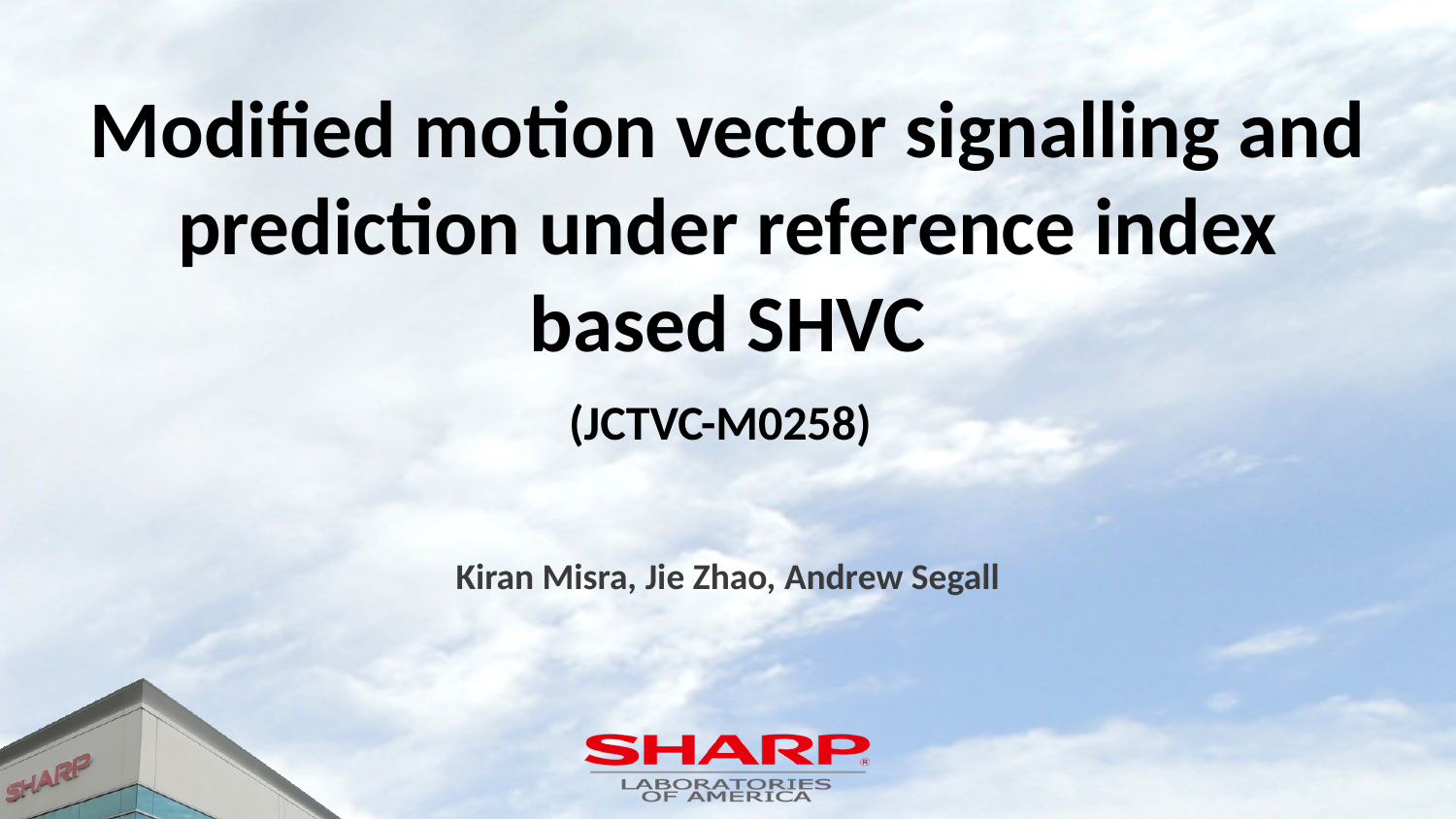

# Modified motion vector signalling and prediction under reference index based SHVC
(JCTVC-M0258)
Kiran Misra, Jie Zhao, Andrew Segall